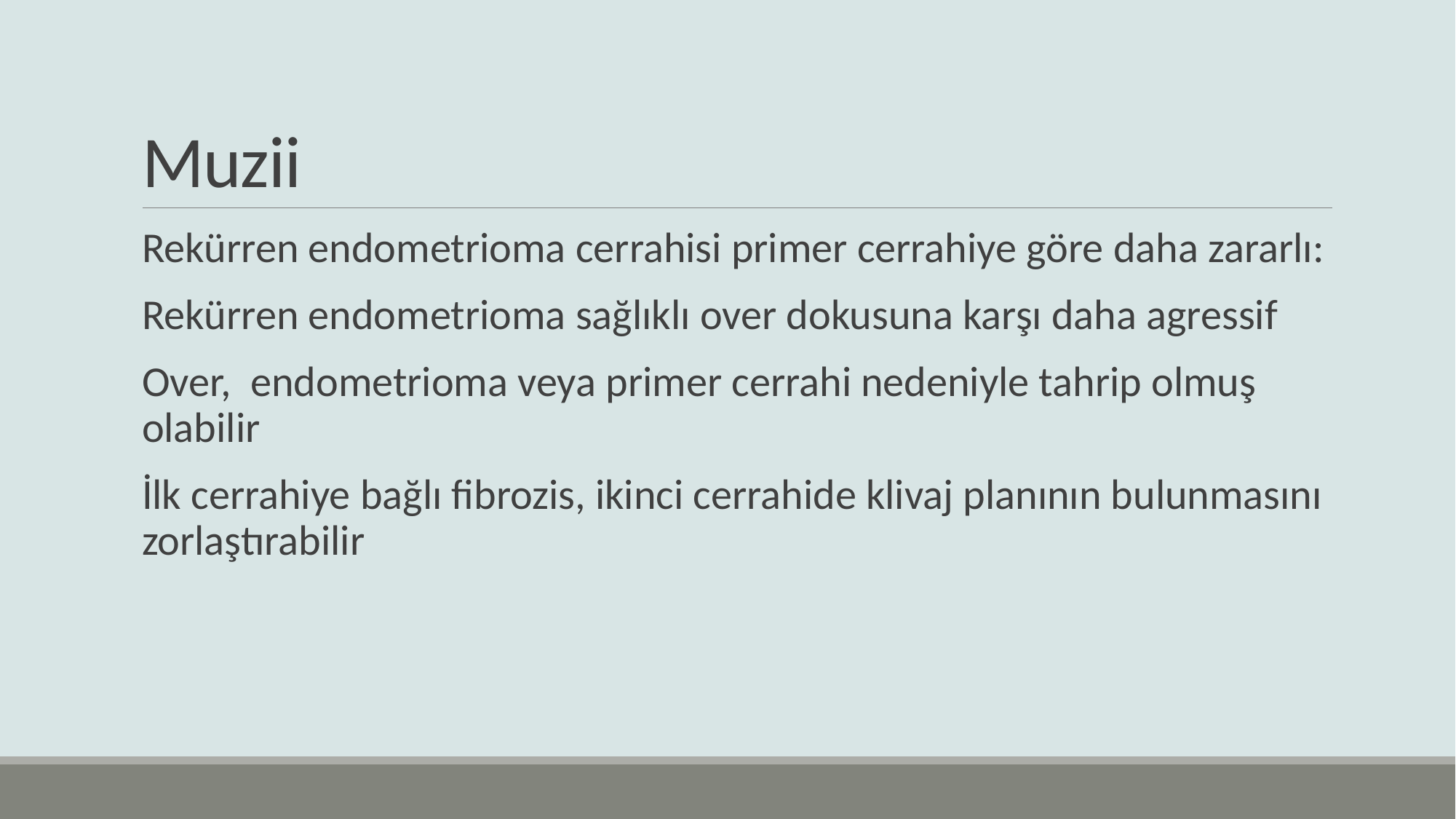

# Muzii
Rekürren endometrioma cerrahisi primer cerrahiye göre daha zararlı:
Rekürren endometrioma sağlıklı over dokusuna karşı daha agressif
Over,  endometrioma veya primer cerrahi nedeniyle tahrip olmuş olabilir
İlk cerrahiye bağlı fibrozis, ikinci cerrahide klivaj planının bulunmasını zorlaştırabilir